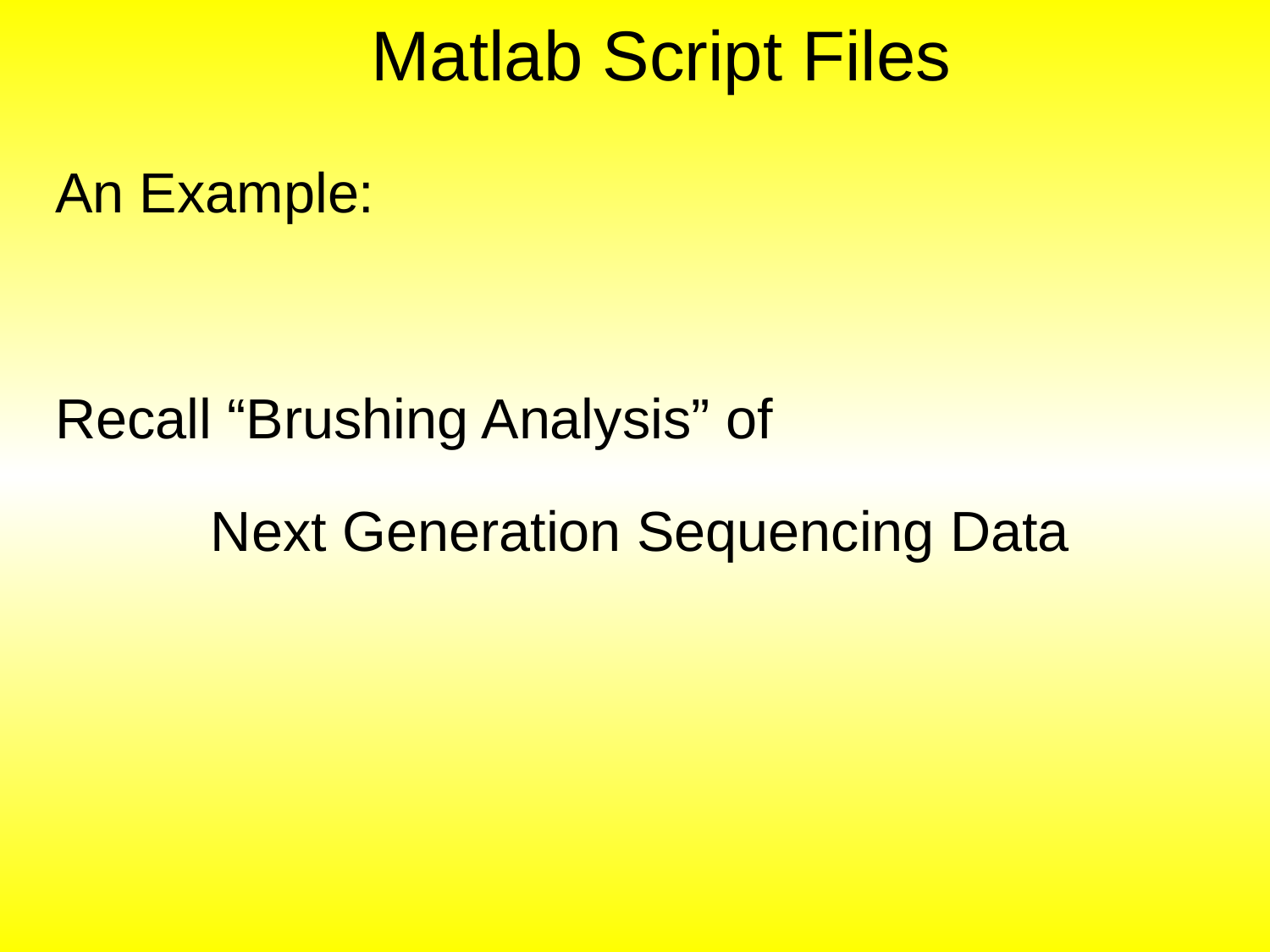

# Matlab Script Files
An Example:

Recall “Brushing Analysis” of
Next Generation Sequencing Data